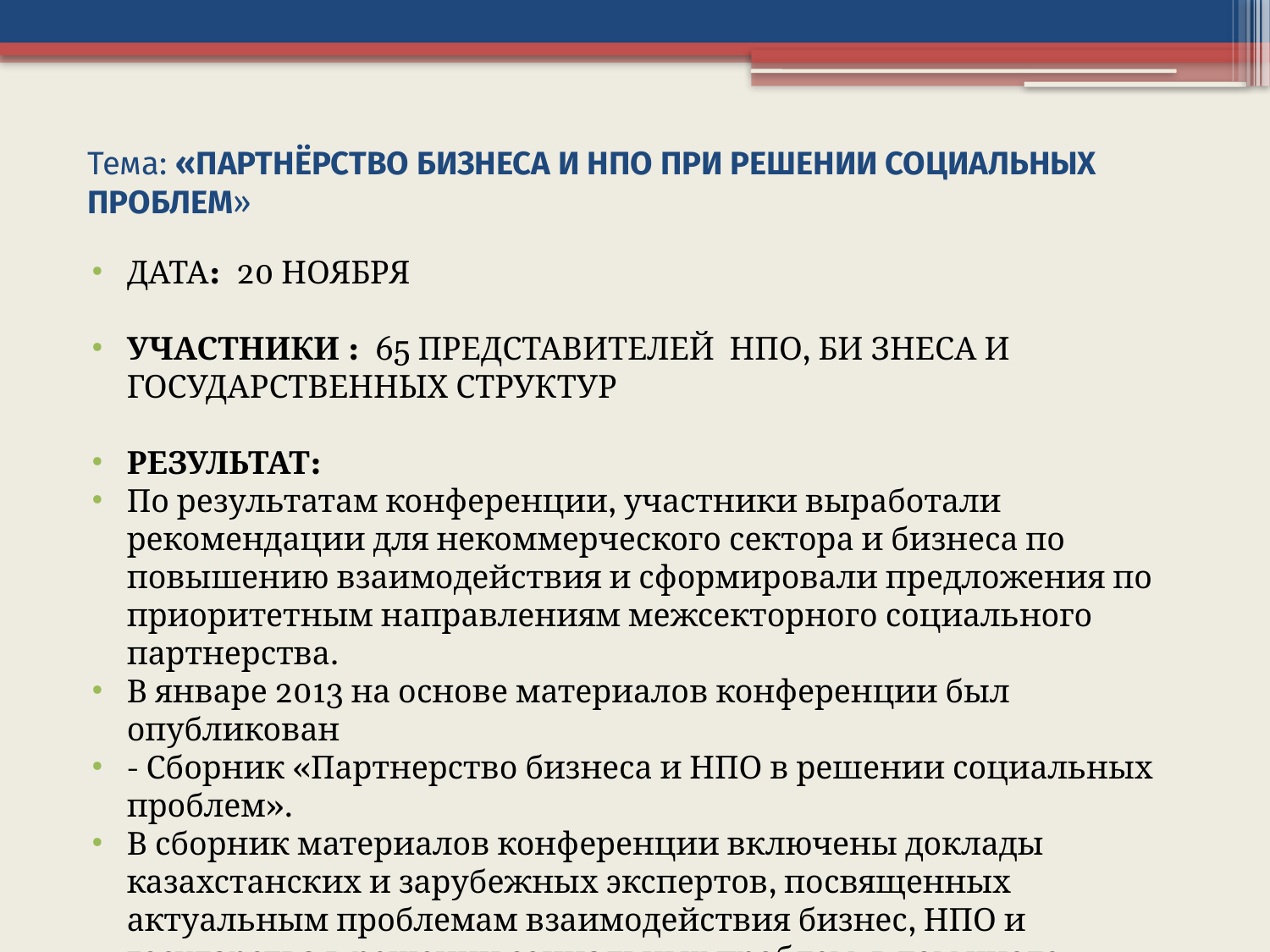

# Тема: «Партнёрство БИЗНЕСА И НПО ПРИ РЕШЕНИИ СОЦИАЛЬНЫХ ПРОБЛЕМ»
Дата:  20 ноября

Участники :  65 представителей  НПО, Би знеса и Государственных структур

Результат:
По результатам конференции, участники выработали рекомендации для некоммерческого сектора и бизнеса по повышению взаимодействия и сформировали предложения по приоритетным направлениям межсекторного социального партнерства.
В январе 2013 на основе материалов конференции был опубликован
- Сборник «Партнерство бизнеса и НПО в решении социальных проблем».
В сборник материалов конференции включены доклады казахстанских и зарубежных экспертов, посвященных актуальным проблемам взаимодействия бизнес, НПО и государства в решении социальных проблем, в том числе конкретным путям их решения.